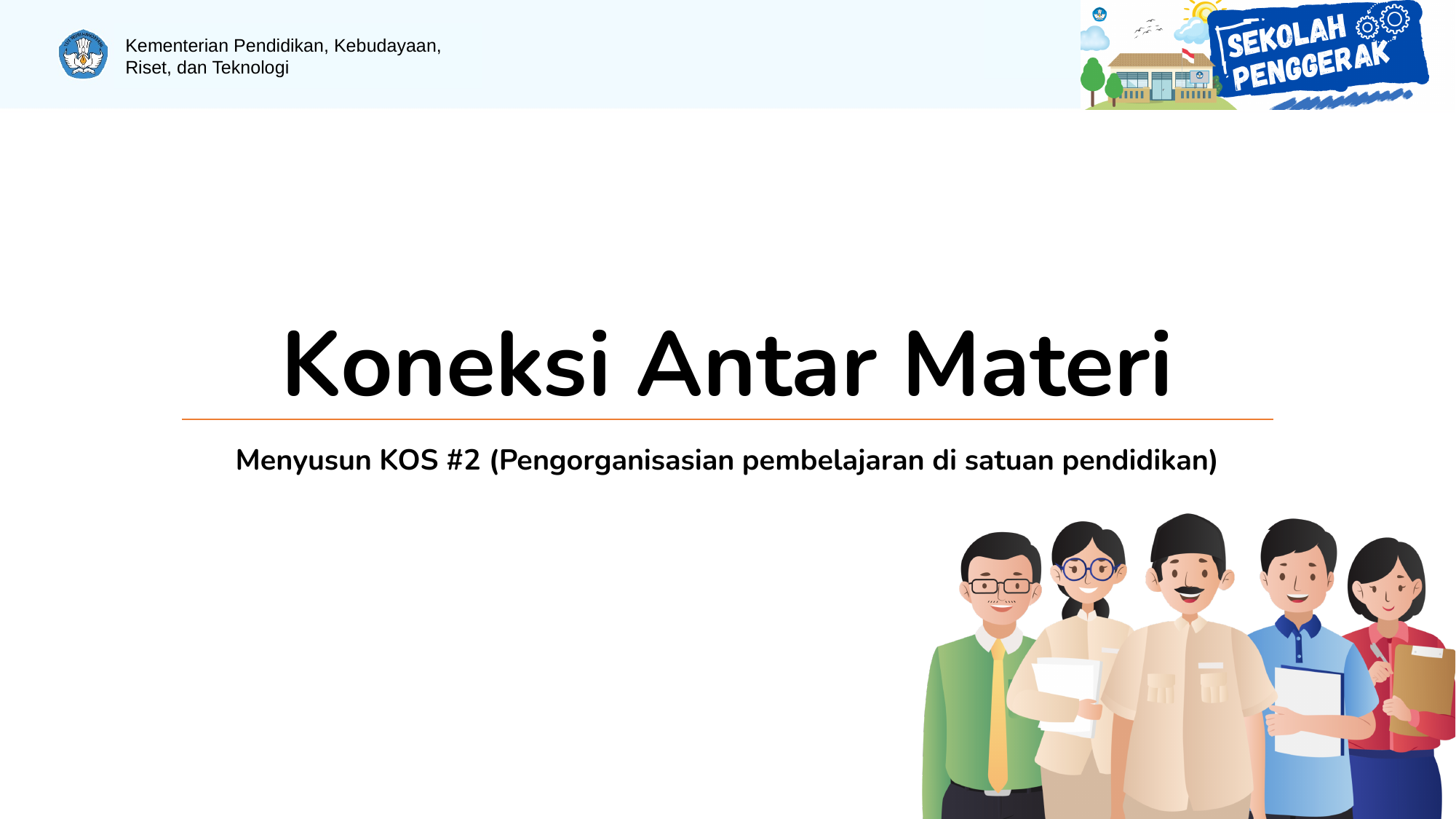

# Koneksi Antar Materi
Menyusun KOS #2 (Pengorganisasian pembelajaran di satuan pendidikan)